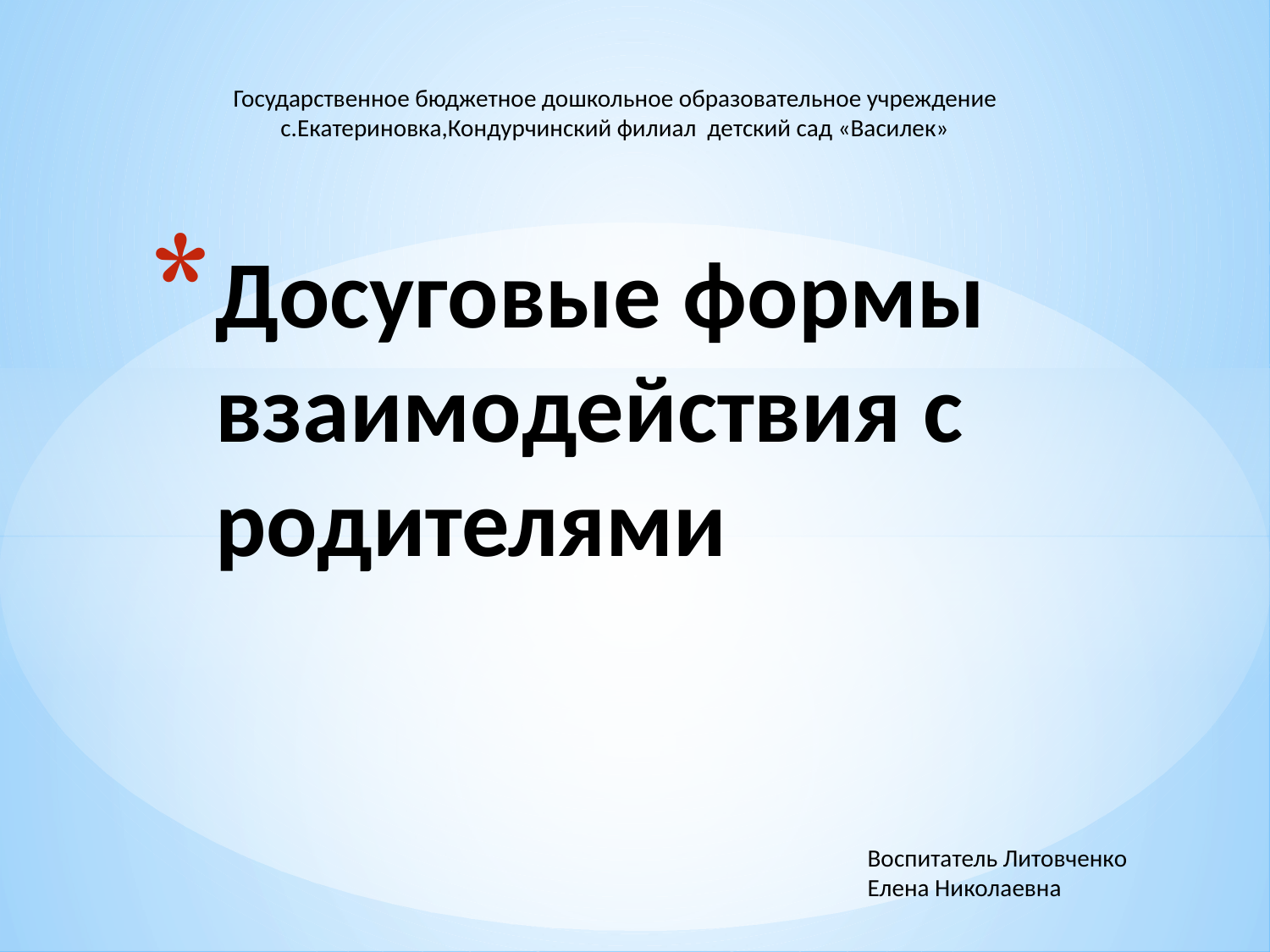

Государственное бюджетное дошкольное образовательное учреждение с.Екатериновка,Кондурчинский филиал  детский сад «Василек»
# Досуговые формы взаимодействия с родителями
Воспитатель Литовченко Елена Николаевна